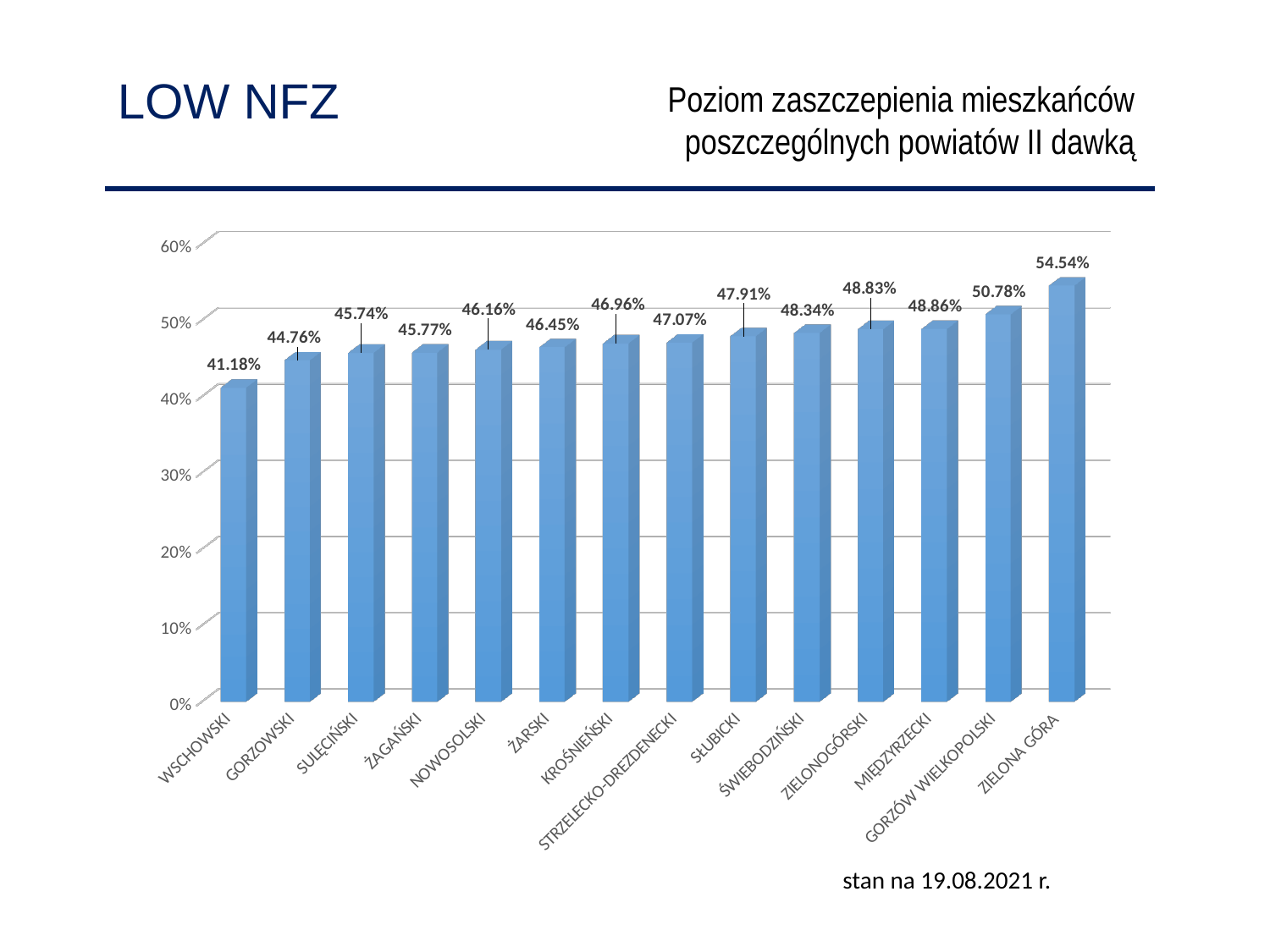

LOW NFZ
Poziom zaszczepienia mieszkańców
poszczególnych powiatów II dawką

[unsupported chart]

stan na 19.08.2021 r.